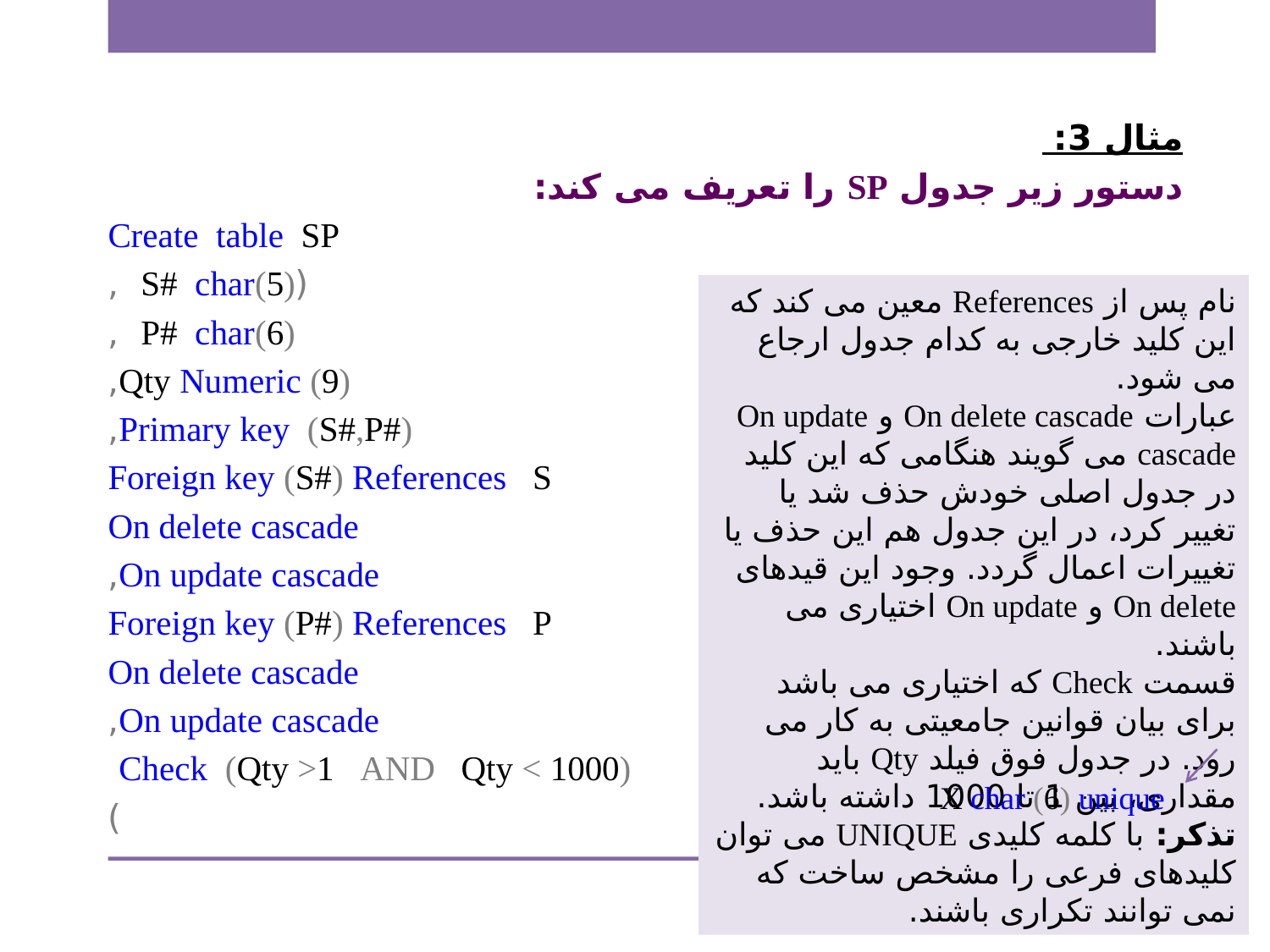

مثال 3:
دستور زیر جدول SP را تعریف می کند:
Create  table  SP
 (S#  char(5)  ,
P#  char(6)  ,
Qty Numeric (9),
Primary key  (S#,P#),
Foreign key (S#) References   S
On delete cascade
On update cascade,
Foreign key (P#) References   P
On delete cascade
On update cascade,
Check  (Qty >1   AND   Qty < 1000)
)
نام پس از References معین می کند که این کلید خارجی به کدام جدول ارجاع می شود.
عبارات On delete cascade و On update cascade می گویند هنگامی که این کلید در جدول اصلی خودش حذف شد یا تغییر کرد، در این جدول هم این حذف یا تغییرات اعمال گردد. وجود این قیدهای On delete و On update اختیاری می باشند.
قسمت Check که اختیاری می باشد برای بیان قوانین جامعیتی به کار می رود. در جدول فوق فیلد Qty باید مقداری، بین 1 تا 1000 داشته باشد.
تذکر: با کلمه کلیدی UNIQUE می توان کلیدهای فرعی را مشخص ساخت که نمی توانند تکراری باشند.
X char (6) unique
15